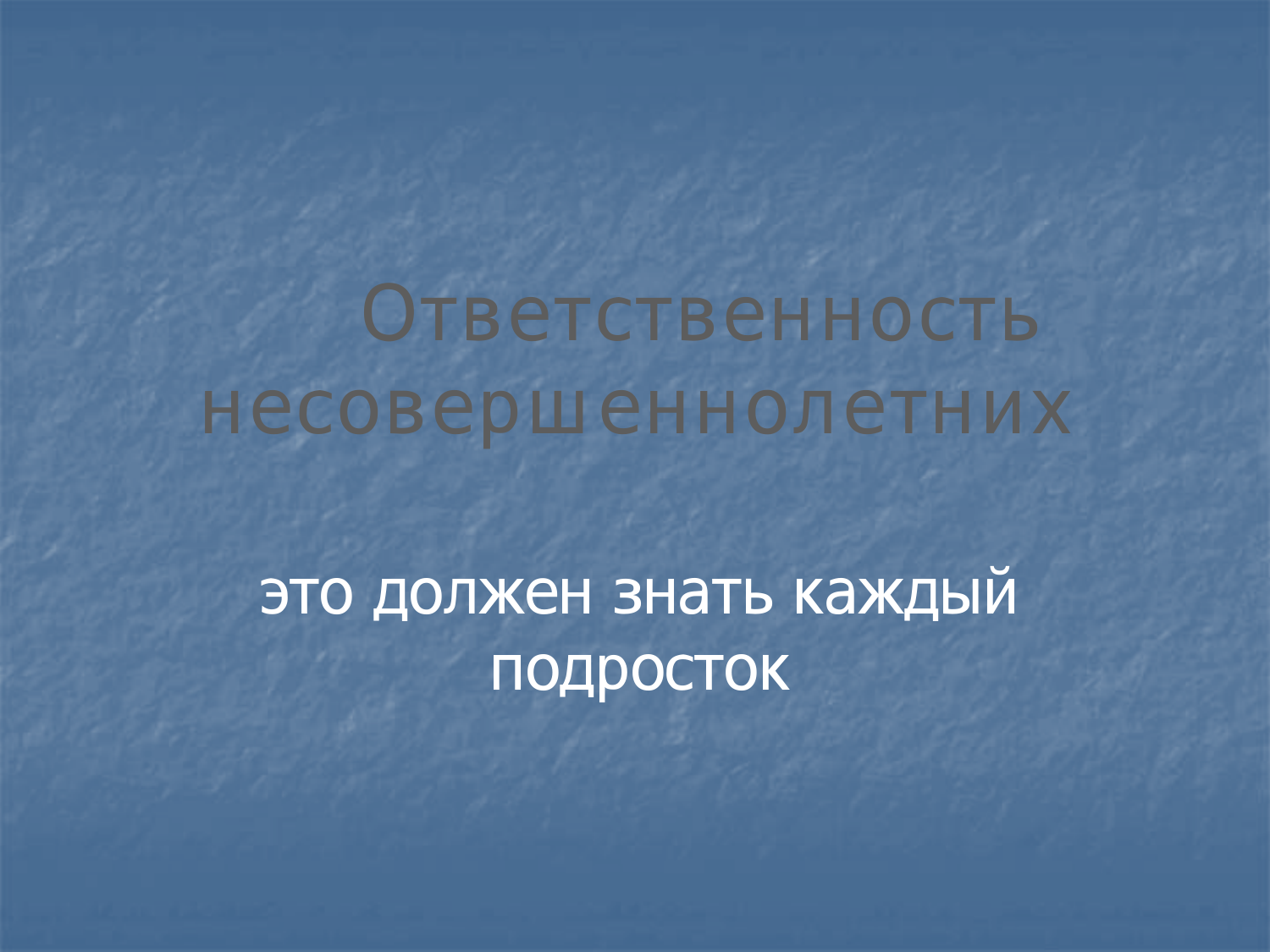

Ответственность несовершеннолетних

	это должен знать каждый подросток